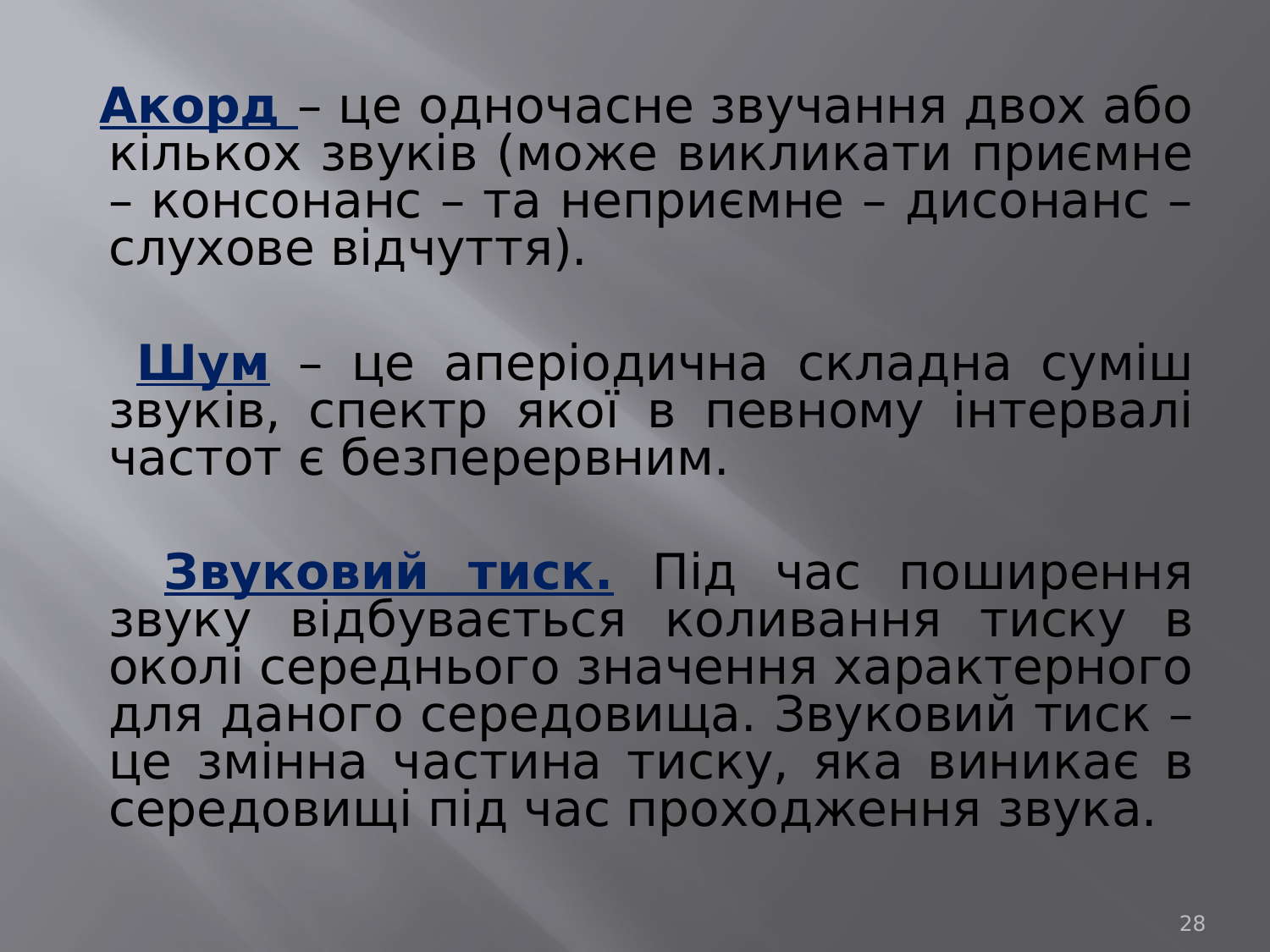

Акорд – це одночасне звучання двох або кількох звуків (може викликати приємне – консонанс – та неприємне – дисонанс – слухове відчуття).

   Шум – це аперіодична складна суміш звуків, спектр якої в певному інтервалі частот є безперервним.

   Звуковий тиск. Під час поширення звуку відбувається коливання тиску в околі середнього значення характерного для даного середовища. Звуковий тиск – це змінна частина тиску, яка виникає в середовищі під час проходження звука.
28